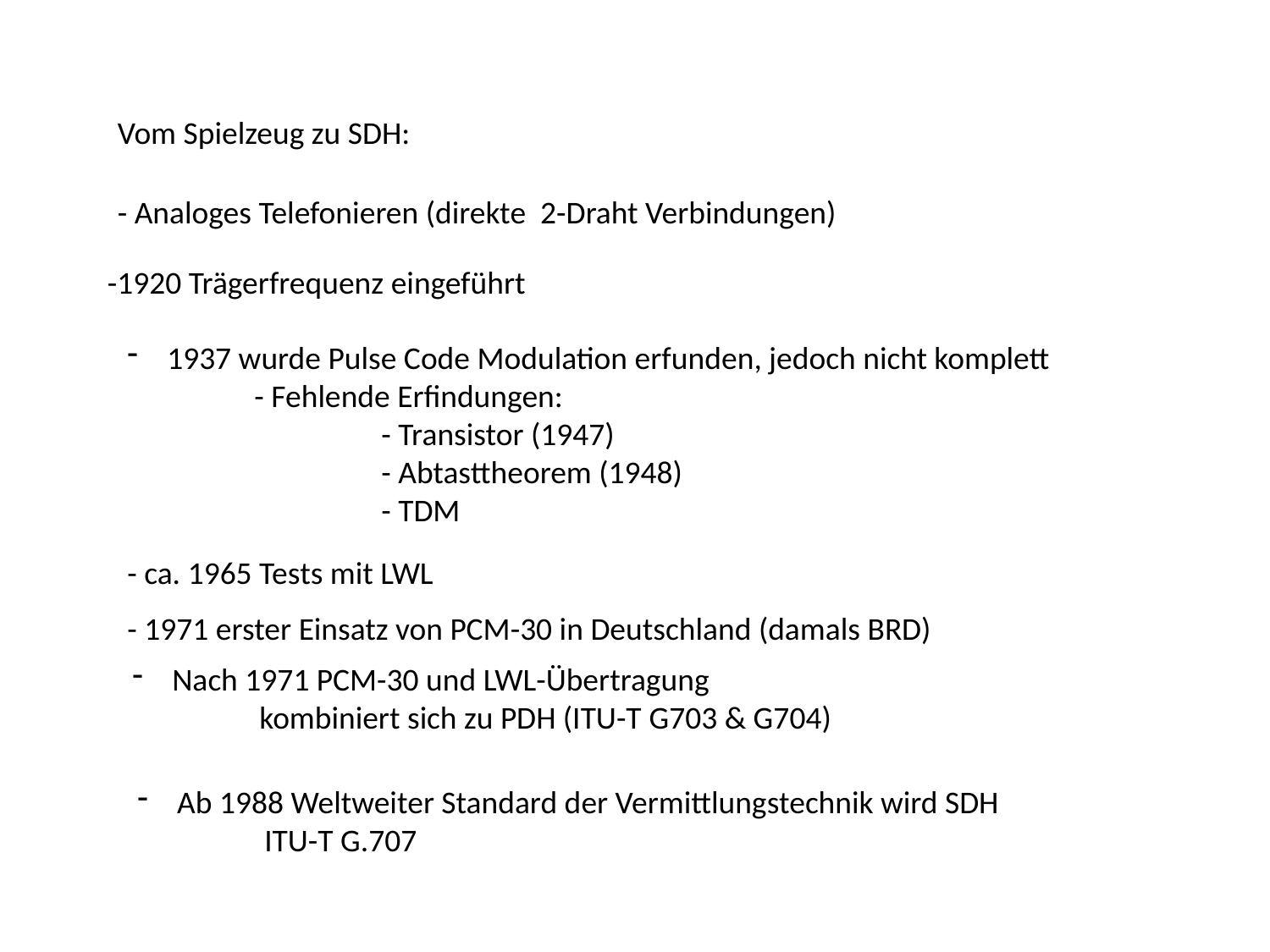

Vom Spielzeug zu SDH:
- Analoges Telefonieren (direkte  2-Draht Verbindungen)
-1920 Trägerfrequenz eingeführt
1937 wurde Pulse Code Modulation erfunden, jedoch nicht komplett
	- Fehlende Erfindungen:
		- Transistor (1947)
		- Abtasttheorem (1948)
		- TDM
- ca. 1965 Tests mit LWL
- 1971 erster Einsatz von PCM-30 in Deutschland (damals BRD)
Nach 1971 PCM-30 und LWL-Übertragung
	kombiniert sich zu PDH (ITU-T G703 & G704)
Ab 1988 Weltweiter Standard der Vermittlungstechnik wird SDH
	ITU-T G.707